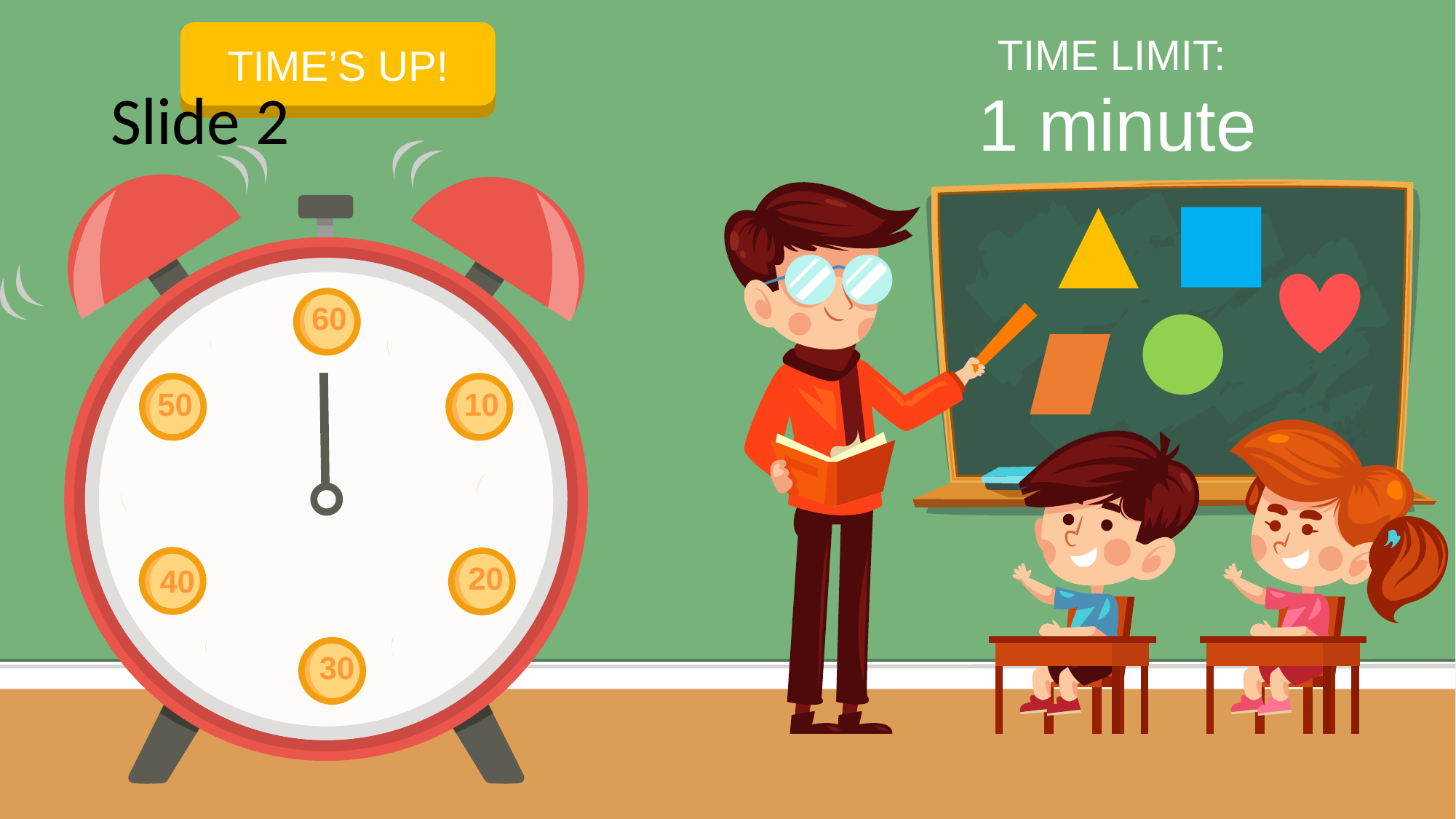

TIME’S UP!

START TIMER

60

50

10

40

20

30

TIME LIMIT:
1 minute
# Slide 2